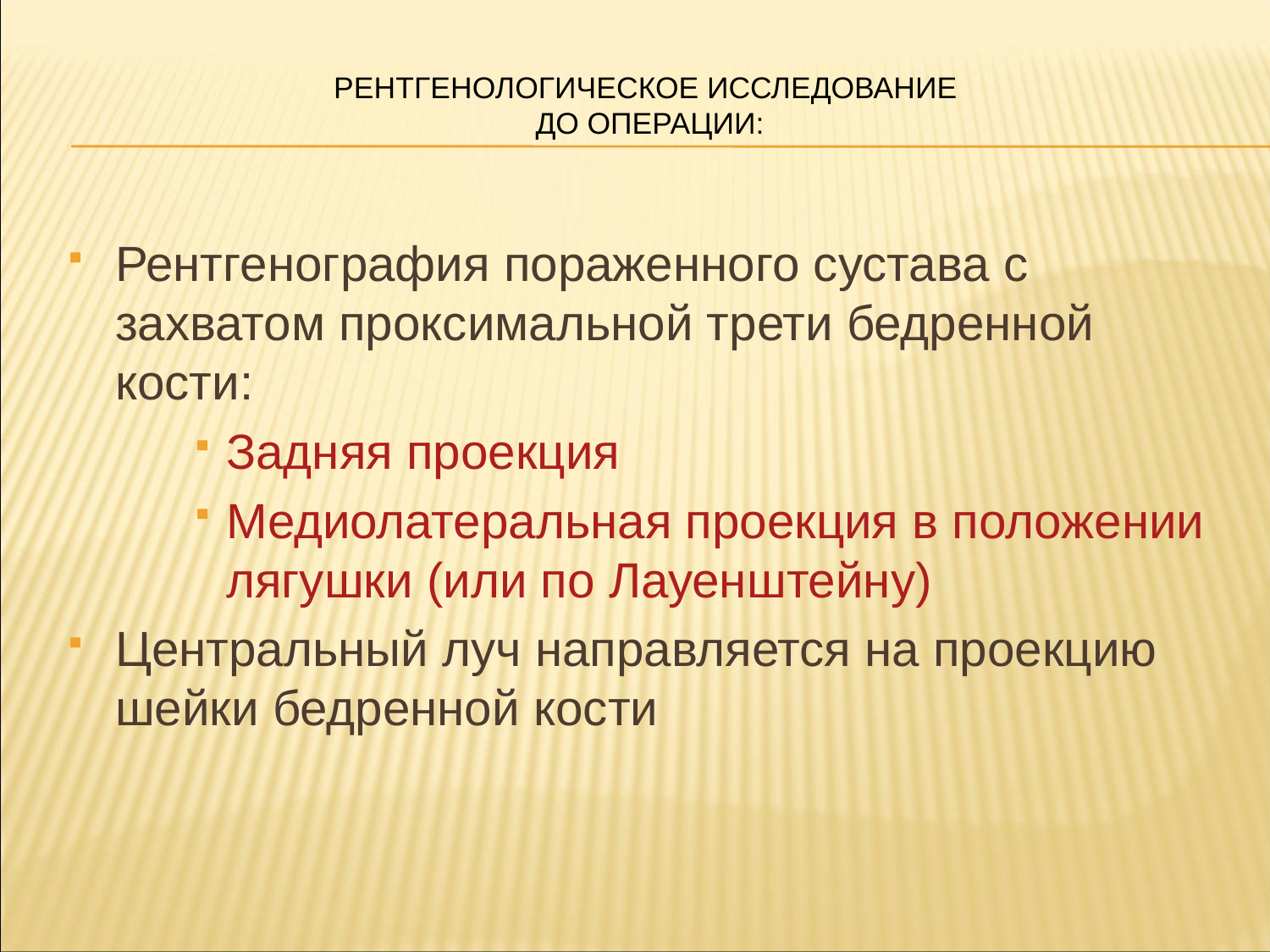

# Рентгенологическое исследование до операции:
Рентгенография пораженного сустава с захватом проксимальной трети бедренной кости:
Задняя проекция
Медиолатеральная проекция в положении лягушки (или по Лауенштейну)
Центральный луч направляется на проекцию шейки бедренной кости